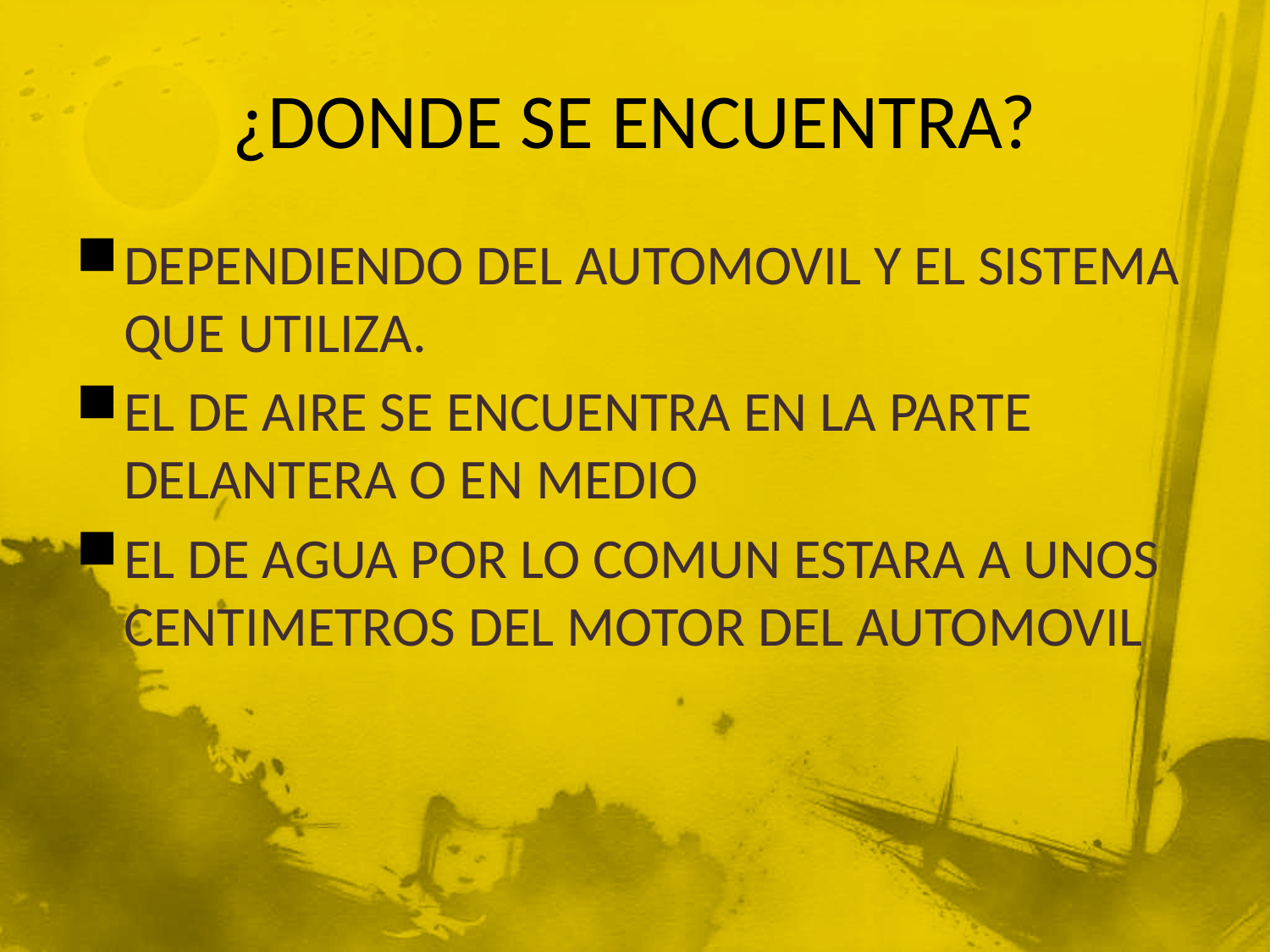

# ¿DONDE SE ENCUENTRA?
DEPENDIENDO DEL AUTOMOVIL Y EL SISTEMA QUE UTILIZA.
EL DE AIRE SE ENCUENTRA EN LA PARTE DELANTERA O EN MEDIO
EL DE AGUA POR LO COMUN ESTARA A UNOS CENTIMETROS DEL MOTOR DEL AUTOMOVIL